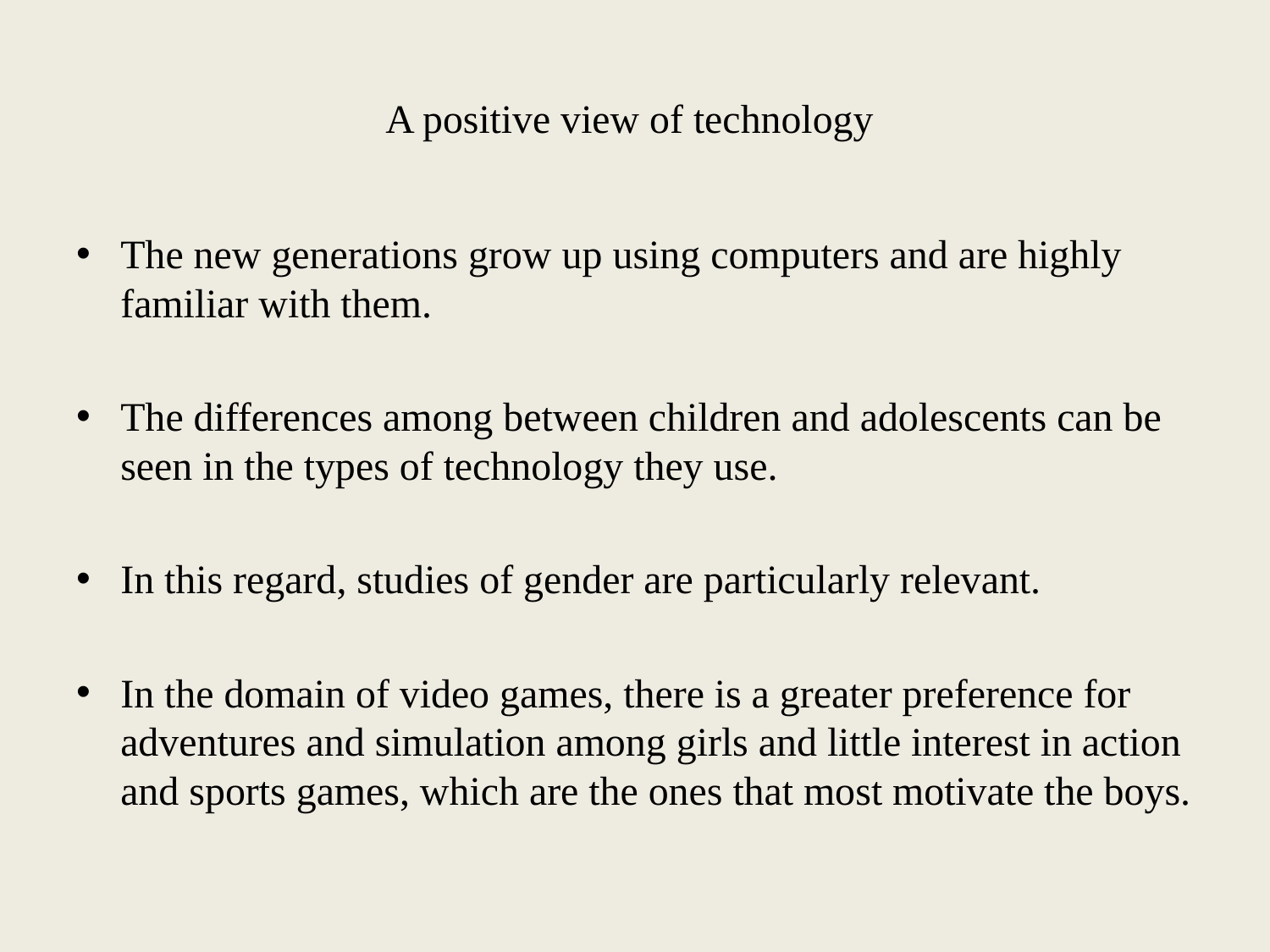

# A positive view of technology
The new generations grow up using computers and are highly familiar with them.

The differences among between children and adolescents can be seen in the types of technology they use.

In this regard, studies of gender are particularly relevant.

In the domain of video games, there is a greater preference for adventures and simulation among girls and little interest in action and sports games, which are the ones that most motivate the boys.